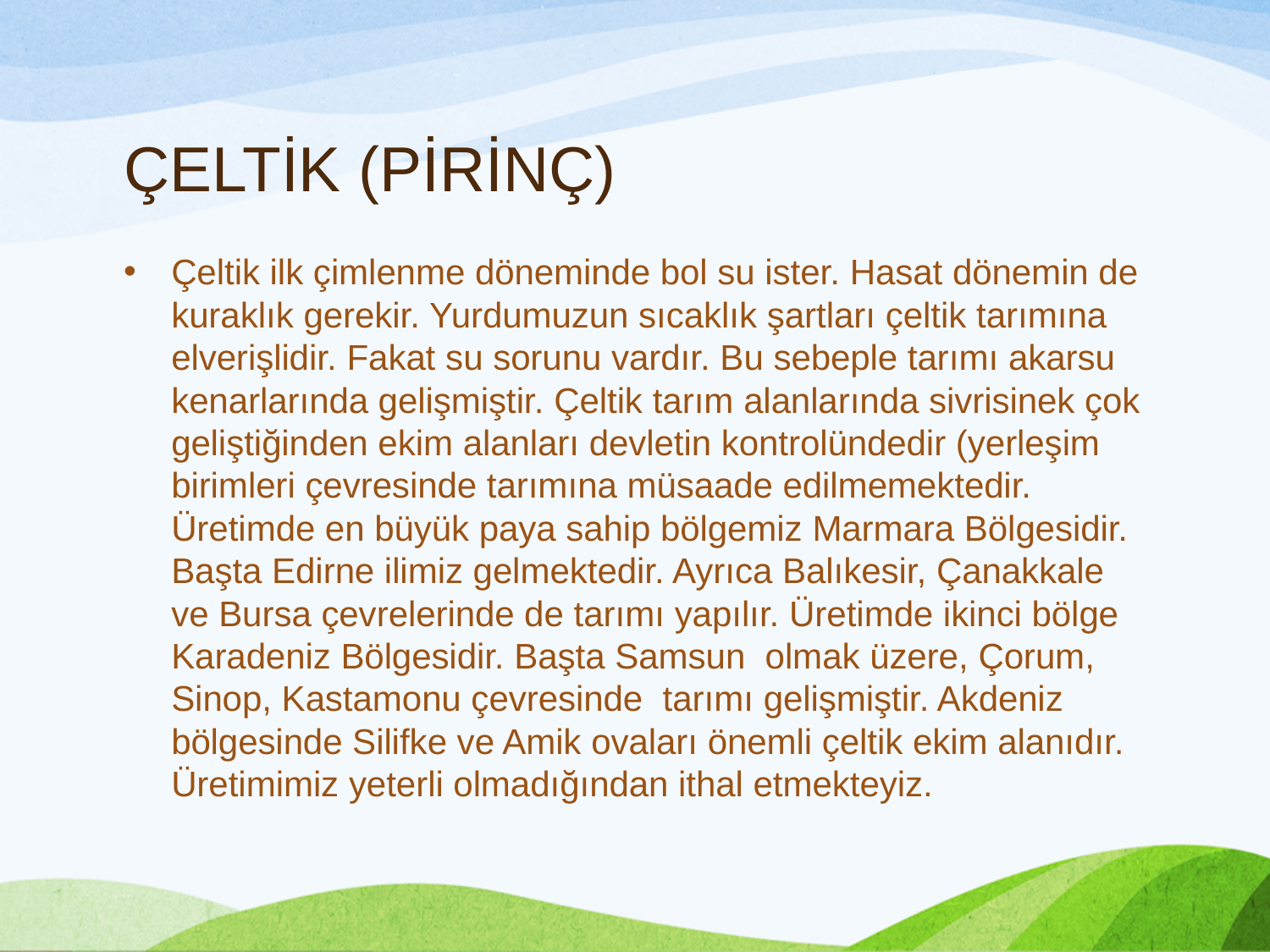

# ÇELTİK (PİRİNÇ)
Çeltik ilk çimlenme döneminde bol su ister. Hasat dönemin de kuraklık gerekir. Yurdumuzun sıcaklık şartları çeltik tarımına elverişlidir. Fakat su sorunu vardır. Bu sebeple tarımı akarsu kenarlarında gelişmiştir. Çeltik tarım alanlarında sivrisinek çok geliştiğinden ekim alanları devletin kontrolündedir (yerleşim birimleri çevresinde tarımına müsaade edilmemektedir. Üretimde en büyük paya sahip bölgemiz Marmara Bölgesidir. Başta Edirne ilimiz gelmektedir. Ayrıca Balıkesir, Çanakkale ve Bursa çevrelerinde de tarımı yapılır. Üretimde ikinci bölge Karadeniz Bölgesidir. Başta Samsun  olmak üzere, Çorum, Sinop, Kastamonu çevresinde  tarımı gelişmiştir. Akdeniz bölgesinde Silifke ve Amik ovaları önemli çeltik ekim alanıdır. Üretimimiz yeterli olmadığından ithal etmekteyiz.